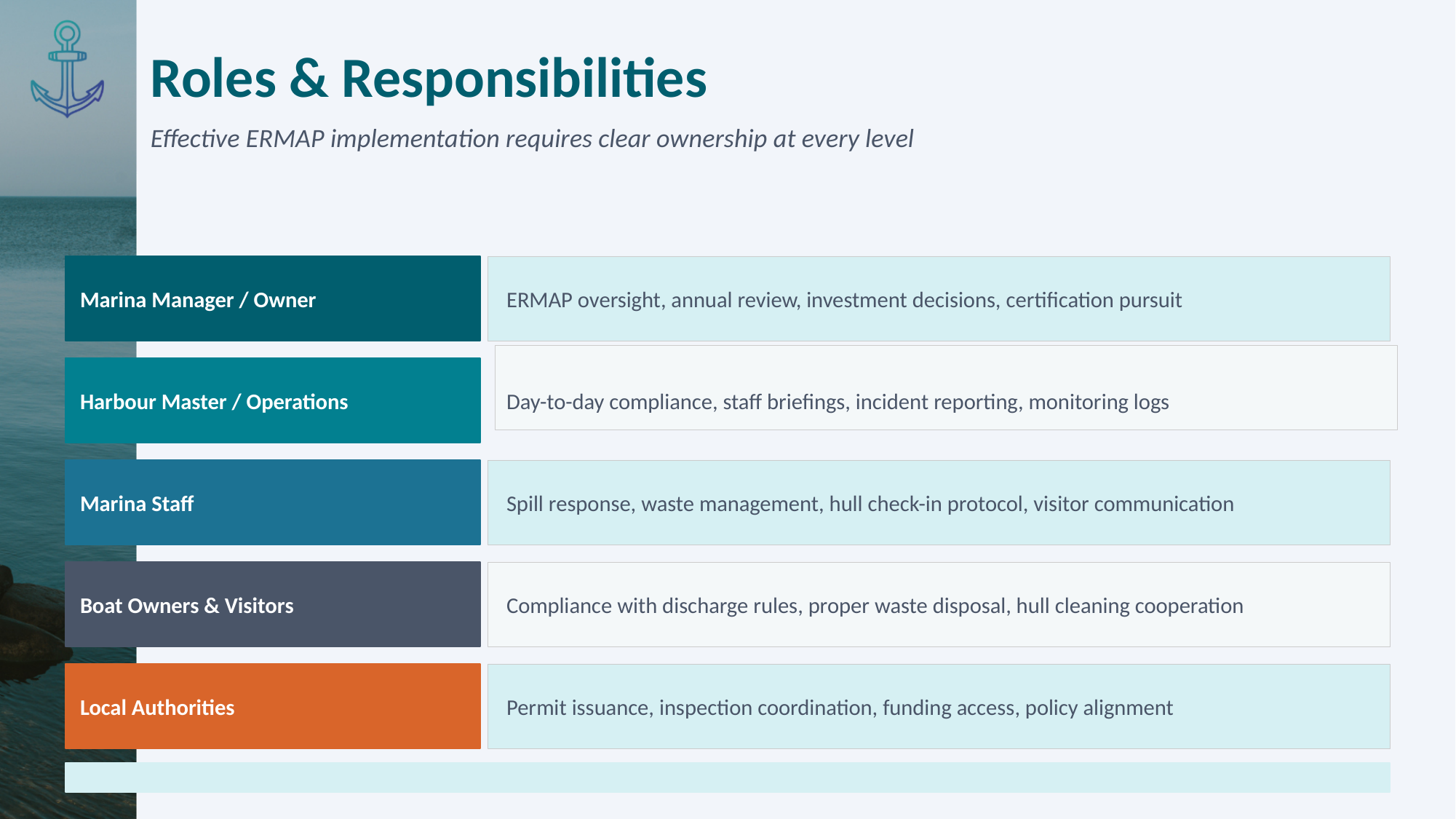

Roles & Responsibilities
Effective ERMAP implementation requires clear ownership at every level

Marina Manager / Owner

ERMAP oversight, annual review, investment decisions, certification pursuit

Harbour Master / Operations
Day-to-day compliance, staff briefings, incident reporting, monitoring logs

Marina Staff

Spill response, waste management, hull check-in protocol, visitor communication

Boat Owners & Visitors

Compliance with discharge rules, proper waste disposal, hull cleaning cooperation

Local Authorities

Permit issuance, inspection coordination, funding access, policy alignment